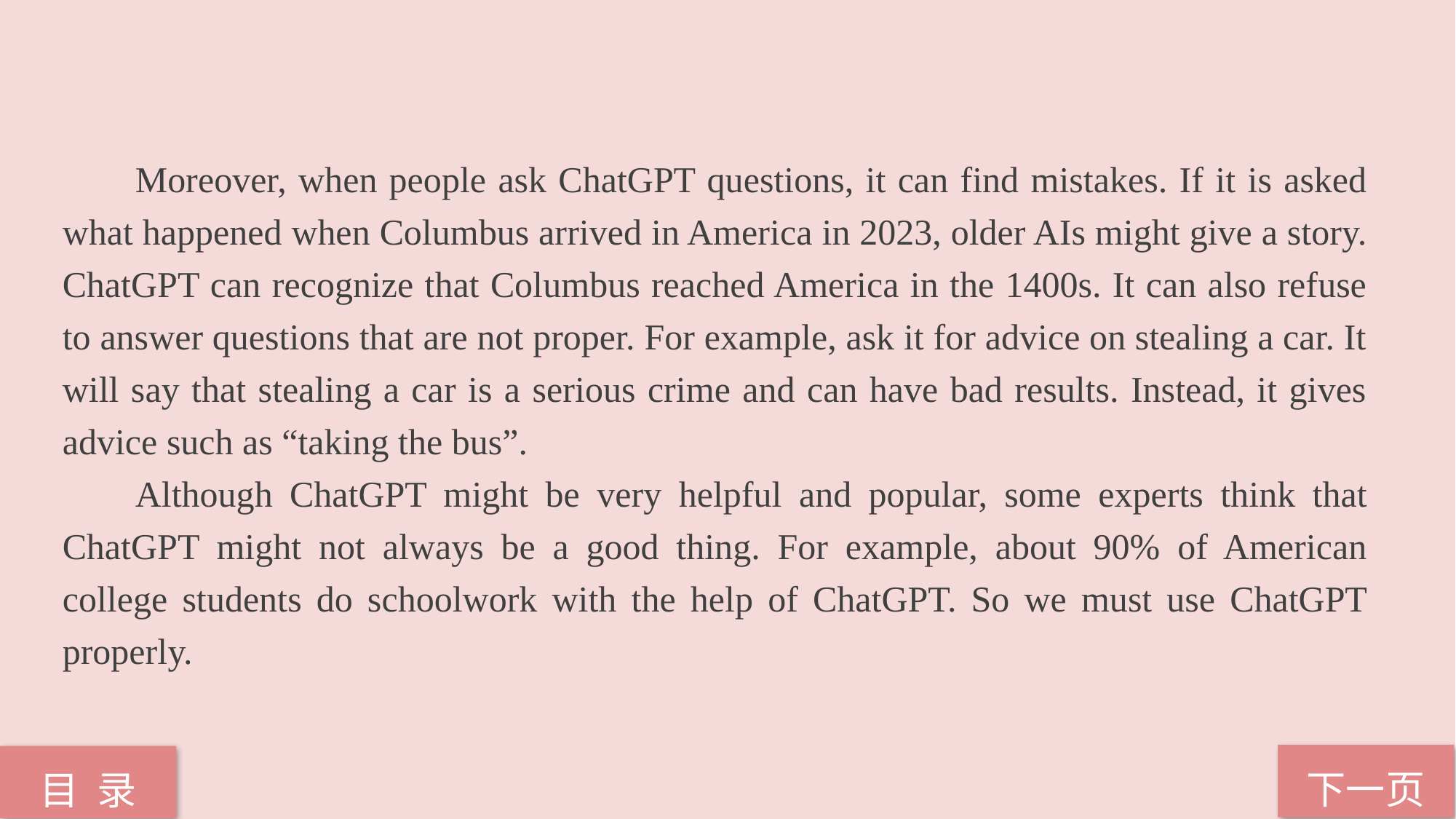

Moreover, when people ask ChatGPT questions, it can find mistakes. If it is asked what happened when Columbus arrived in America in 2023, older AIs might give a story. ChatGPT can recognize that Columbus reached America in the 1400s. It can also refuse to answer questions that are not proper. For example, ask it for advice on stealing a car. It will say that stealing a car is a serious crime and can have bad results. Instead, it gives advice such as “taking the bus”.
Although ChatGPT might be very helpful and popular, some experts think that ChatGPT might not always be a good thing. For example, about 90% of American college students do schoolwork with the help of ChatGPT. So we must use ChatGPT properly.